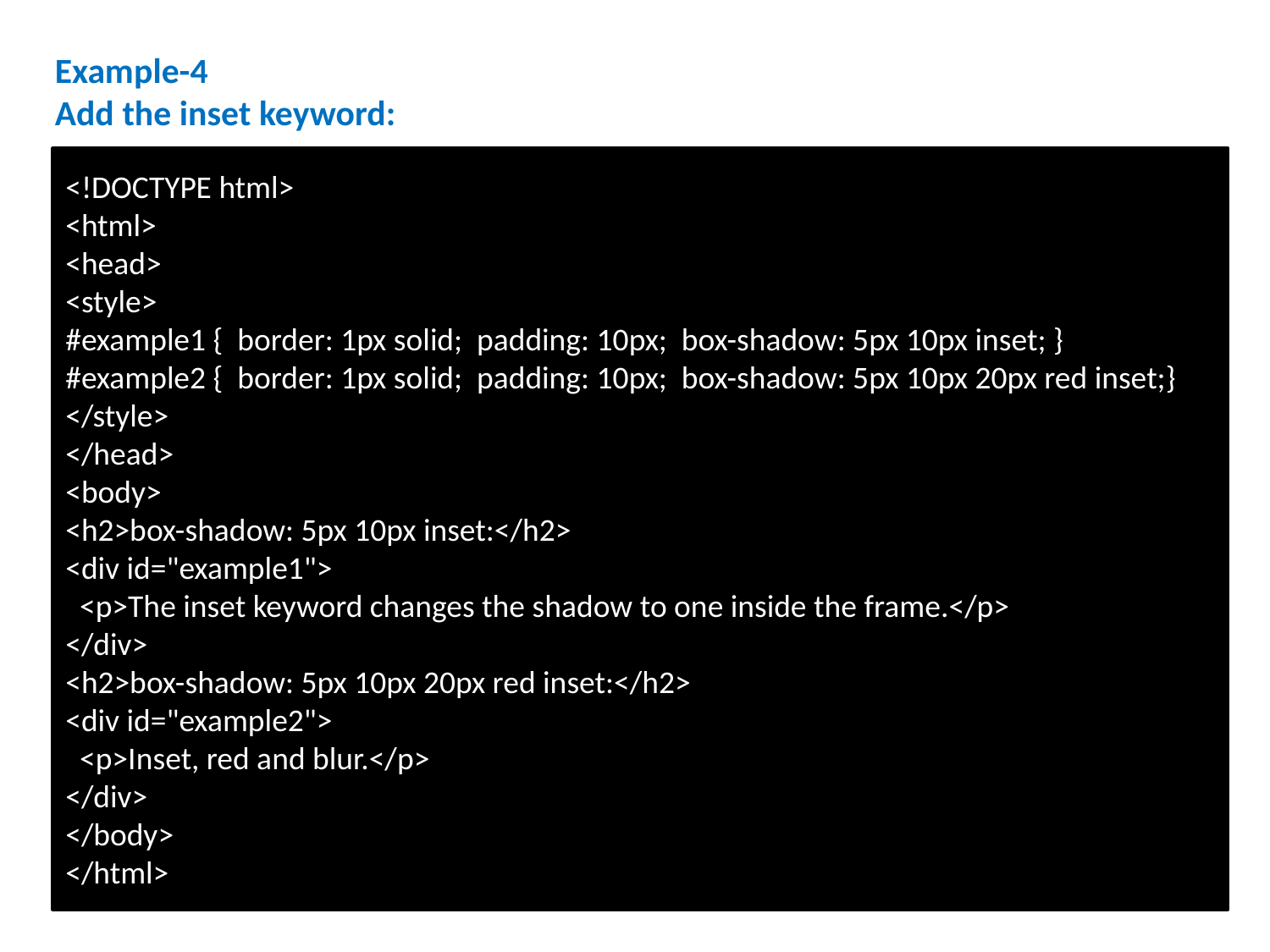

Example-4
Add the inset keyword:
<!DOCTYPE html>
<html>
<head>
<style>
#example1 {  border: 1px solid;  padding: 10px;  box-shadow: 5px 10px inset; }
#example2 {  border: 1px solid;  padding: 10px;  box-shadow: 5px 10px 20px red inset;}
</style>
</head>
<body>
<h2>box-shadow: 5px 10px inset:</h2>
<div id="example1">
  <p>The inset keyword changes the shadow to one inside the frame.</p>
</div>
<h2>box-shadow: 5px 10px 20px red inset:</h2>
<div id="example2">
  <p>Inset, red and blur.</p>
</div>
</body>
</html>